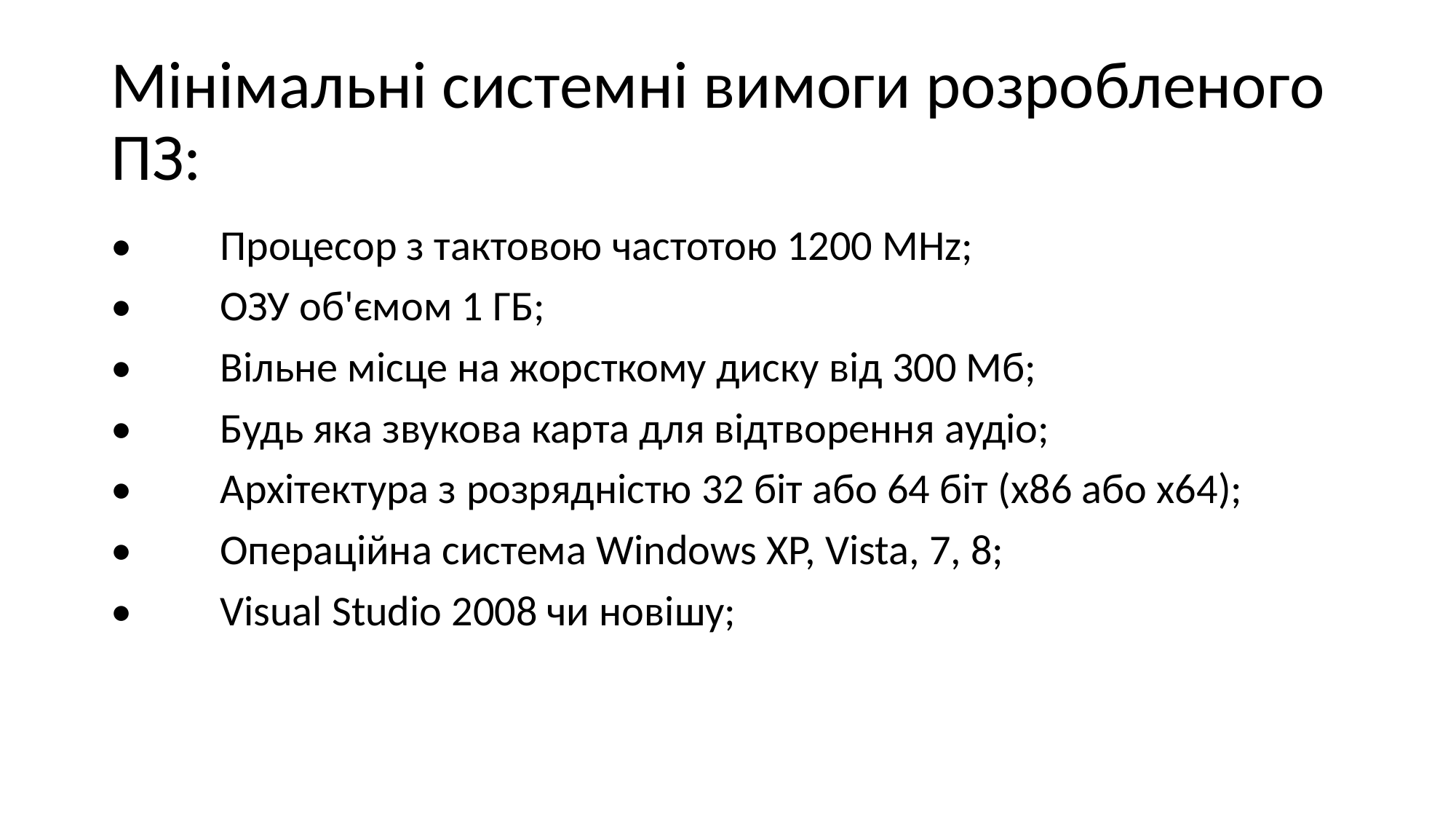

# Мінімальні системні вимоги розробленого ПЗ:
•	Процесор з тактовою частотою 1200 MHz;
•	ОЗУ об'ємом 1 ГБ;
•	Вільне місце на жорсткому диску від 300 Мб;
•	Будь яка звукова карта для відтворення аудіо;
•	Архітектура з розрядністю 32 біт або 64 біт (x86 або x64);
•	Операційна система Windows XP, Vista, 7, 8;
•	Visual Studio 2008 чи новішу;